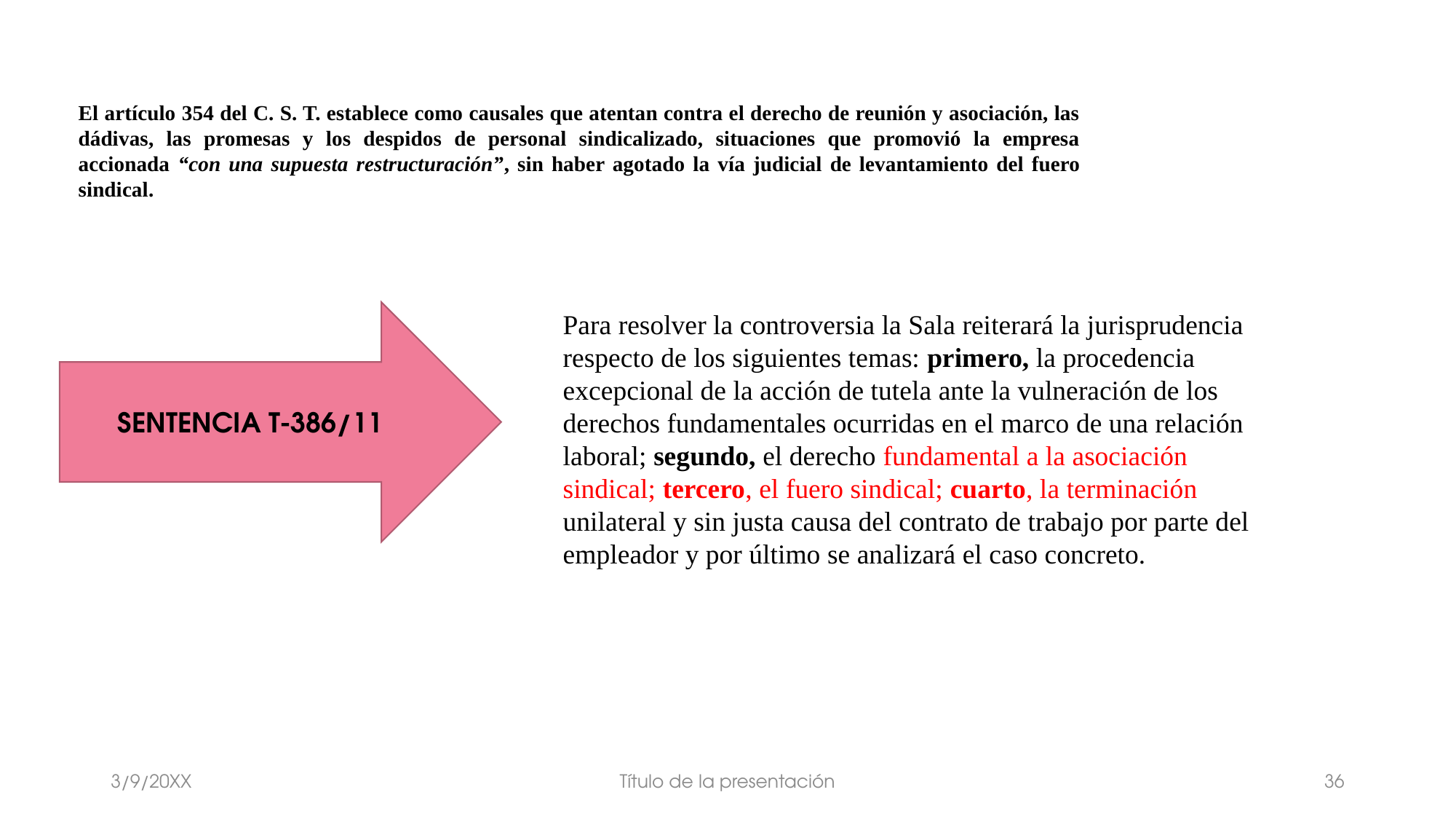

El artículo 354 del C. S. T. establece como causales que atentan contra el derecho de reunión y asociación, las dádivas, las promesas y los despidos de personal sindicalizado, situaciones que promovió la empresa accionada “con una supuesta restructuración”, sin haber agotado la vía judicial de levantamiento del fuero sindical.
SENTENCIA T-386/11
Para resolver la controversia la Sala reiterará la jurisprudencia respecto de los siguientes temas: primero, la procedencia excepcional de la acción de tutela ante la vulneración de los derechos fundamentales ocurridas en el marco de una relación laboral; segundo, el derecho fundamental a la asociación sindical; tercero, el fuero sindical; cuarto, la terminación unilateral y sin justa causa del contrato de trabajo por parte del empleador y por último se analizará el caso concreto.
3/9/20XX
Título de la presentación
36